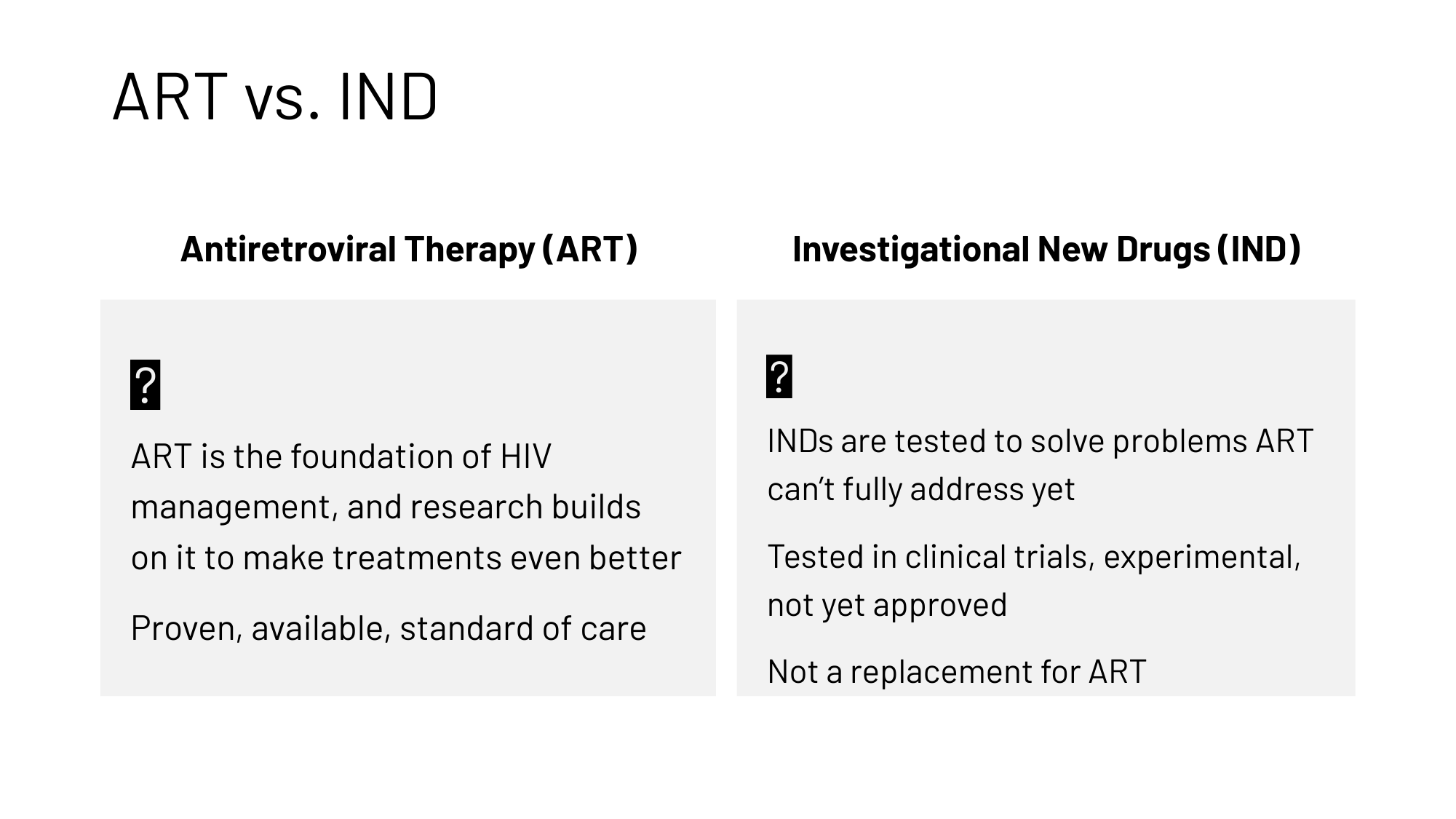

# ART vs. IND
Antiretroviral Therapy (ART)
Investigational New Drugs (IND)
🧱
ART is the foundation of HIV management, and research builds on it to make treatments even better
Proven, available, standard of care
🧩
INDs are tested to solve problems ART can’t fully address yet
Tested in clinical trials, experimental, not yet approved
Not a replacement for ART